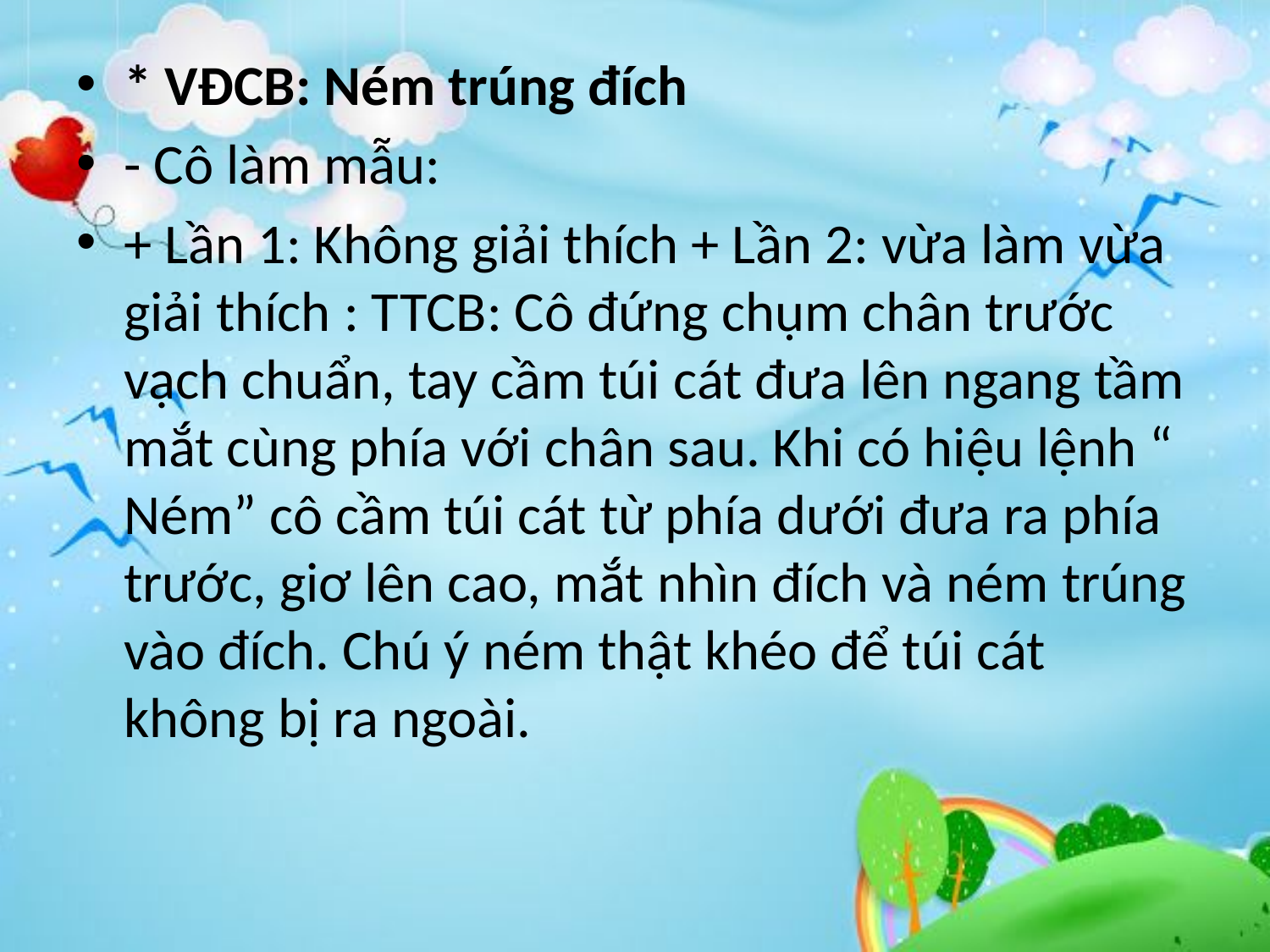

* VĐCB: Ném trúng đích
- Cô làm mẫu:
+ Lần 1: Không giải thích + Lần 2: vừa làm vừa giải thích : TTCB: Cô đứng chụm chân trước vạch chuẩn, tay cầm túi cát đưa lên ngang tầm mắt cùng phía với chân sau. Khi có hiệu lệnh “ Ném” cô cầm túi cát từ phía dưới đưa ra phía trước, giơ lên cao, mắt nhìn đích và ném trúng vào đích. Chú ý ném thật khéo để túi cát không bị ra ngoài.